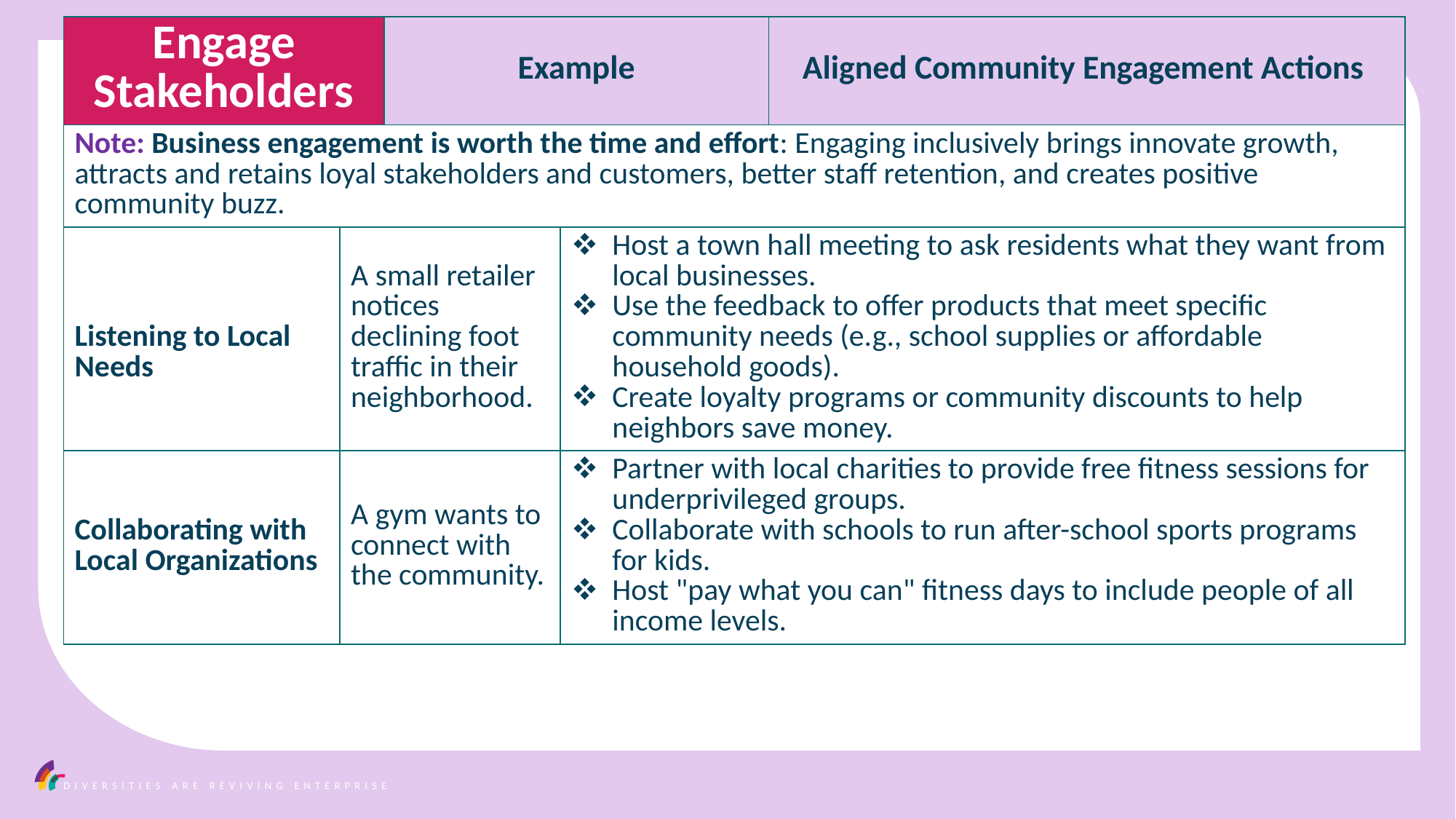

| Engage Stakeholders |  | Example |  | Aligned Community Engagement Actions |
| --- | --- | --- | --- | --- |
| Note: Business engagement is worth the time and effort: Engaging inclusively brings innovate growth, attracts and retains loyal stakeholders and customers, better staff retention, and creates positive community buzz. |  |  |  |  |
| Listening to Local Needs | A small retailer notices declining foot traffic in their neighborhood. | A small retailer notices declining foot traffic in their neighborhood. | Host a town hall meeting to ask residents what they want from local businesses. Use the feedback to offer products that meet specific community needs (e.g., school supplies or affordable household goods). Create loyalty programs or community discounts to help neighbors save money. | Host a town hall meeting to ask residents what they want from local businesses. Use the feedback to offer products that meet specific community needs (e.g., school supplies or affordable household goods). Create loyalty programs or community discounts to help neighbors save money. |
| Collaborating with Local Organizations | A gym wants to connect with the community. | A gym wants to connect with the community. | Partner with local charities to provide free fitness sessions for underprivileged groups. Collaborate with schools to run after-school sports programs for kids. Host "pay what you can" fitness days to include people of all income levels. | Partner with local charities to provide free fitness sessions for underprivileged groups. Collaborate with schools to run after-school sports programs for kids. Host "pay what you can" fitness days to include people of all income levels. |